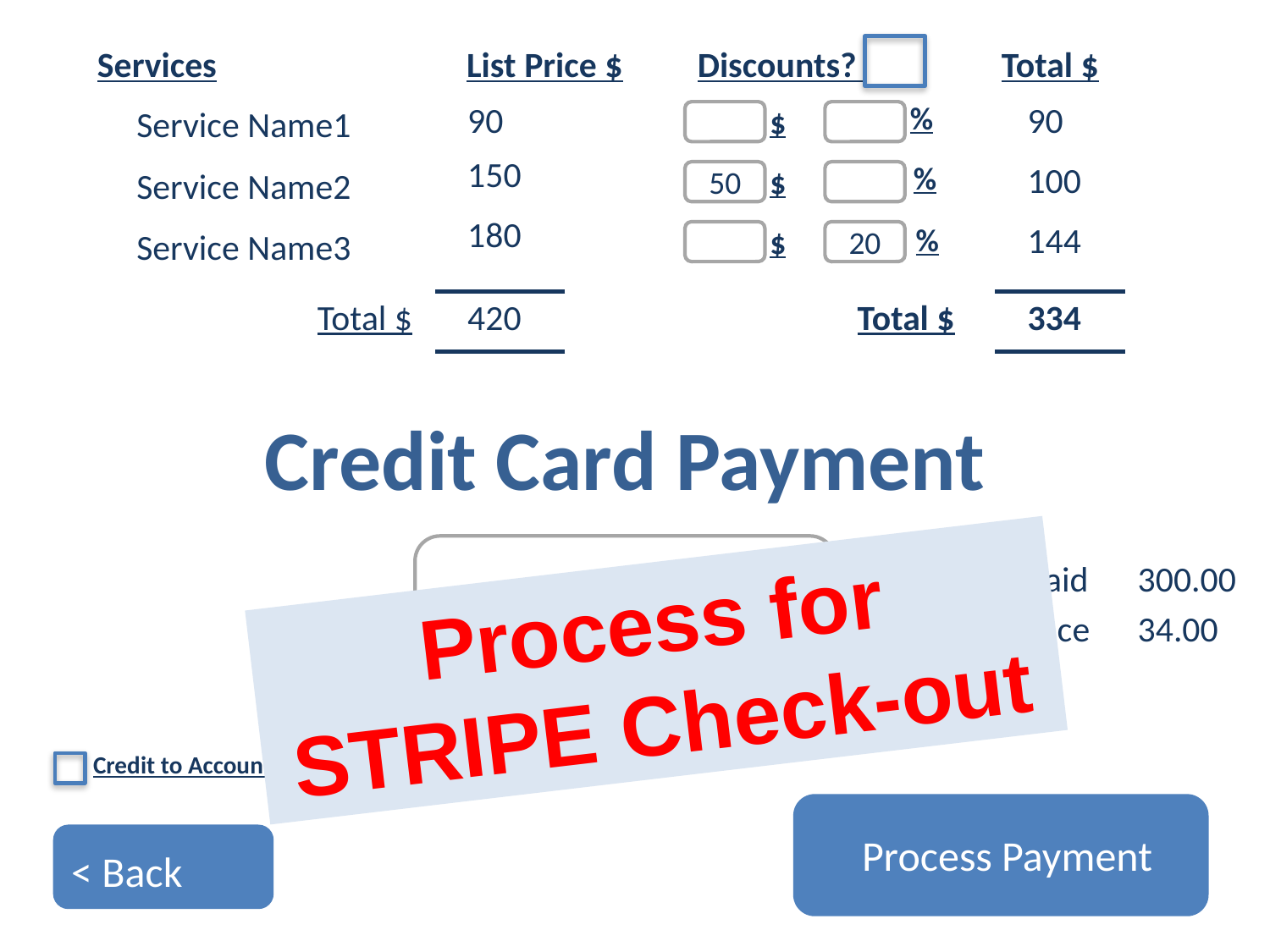

Services
List Price $
Discounts?

Total $
90
%
90
$
Service Name1

150
%
100
$
Service Name2
50

180
144
%
$
Service Name3

20
Total $
420
Total $
334
Credit Card Payment
34.00
Paid
300.00
Process for STRIPE Check-out
Balance
34.00
Credit to Account?

Process Payment

< Back